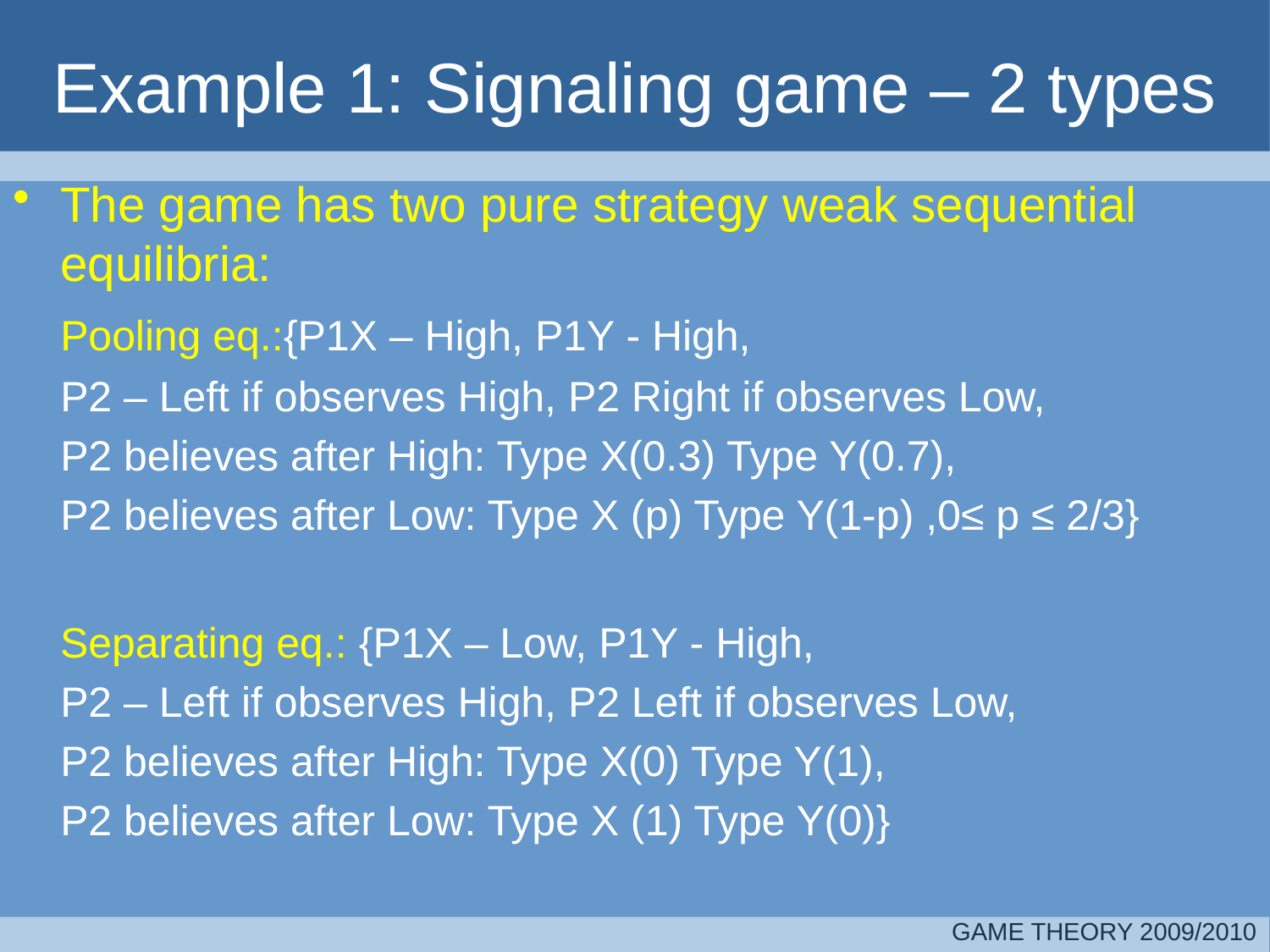

Example 1: Signaling game – 2 types
The game has two pure strategy weak sequential equilibria:
	Pooling eq.:{P1X – High, P1Y - High,
	P2 – Left if observes High, P2 Right if observes Low,
	P2 believes after High: Type X(0.3) Type Y(0.7),
	P2 believes after Low: Type X (p) Type Y(1-p) ,0≤ p ≤ 2/3}

    Separating eq.: {P1X – Low, P1Y - High,
	P2 – Left if observes High, P2 Left if observes Low,
	P2 believes after High: Type X(0) Type Y(1),
	P2 believes after Low: Type X (1) Type Y(0)}
GAME THEORY 2009/2010